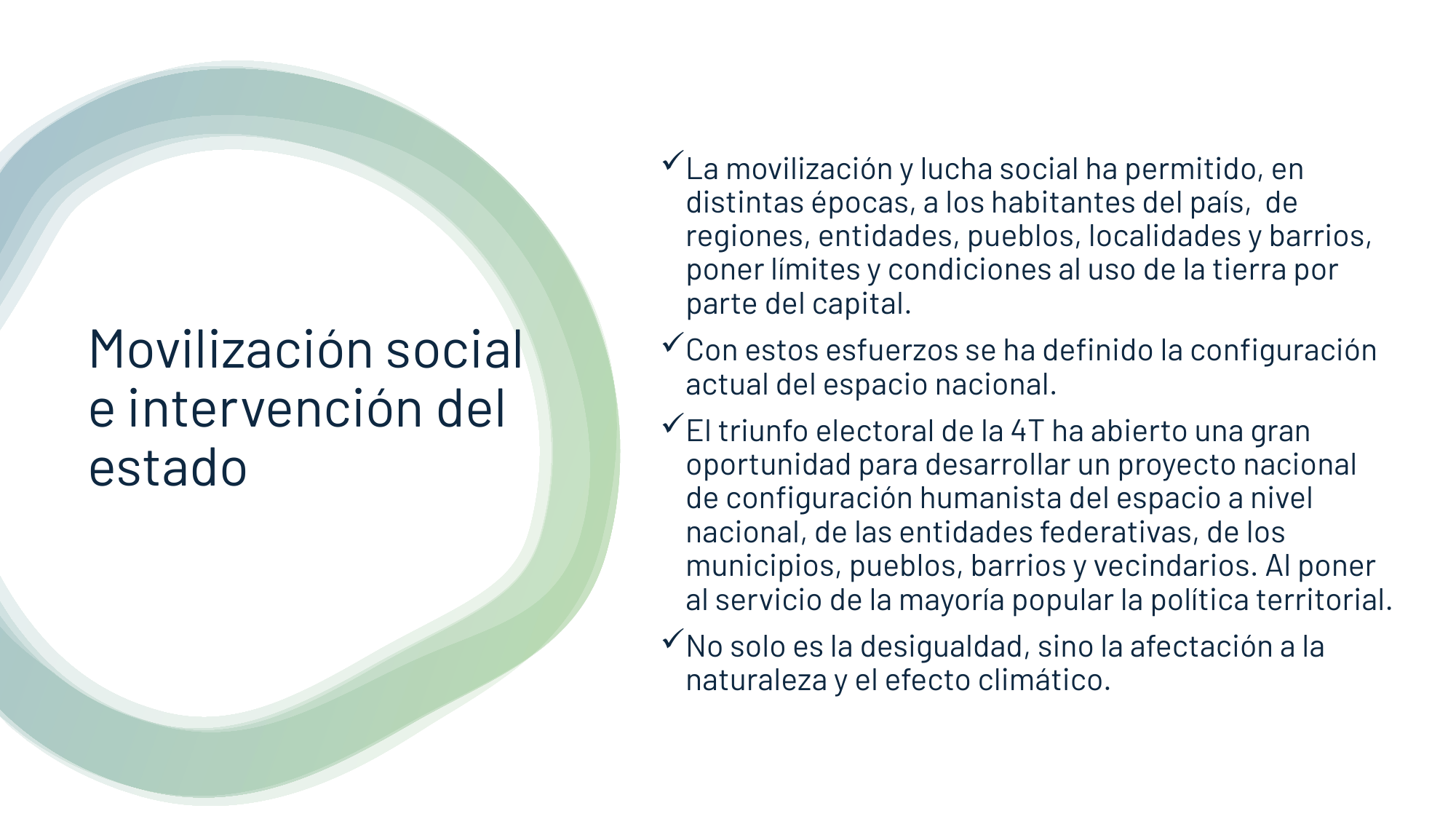

La movilización y lucha social ha permitido, en distintas épocas, a los habitantes del país,  de regiones, entidades, pueblos, localidades y barrios, poner límites y condiciones al uso de la tierra por parte del capital.
Con estos esfuerzos se ha definido la configuración actual del espacio nacional.
El triunfo electoral de la 4T ha abierto una gran oportunidad para desarrollar un proyecto nacional de configuración humanista del espacio a nivel nacional, de las entidades federativas, de los municipios, pueblos, barrios y vecindarios. Al poner al servicio de la mayoría popular la política territorial.
No solo es la desigualdad, sino la afectación a la naturaleza y el efecto climático.

# Movilización social e intervención del estado